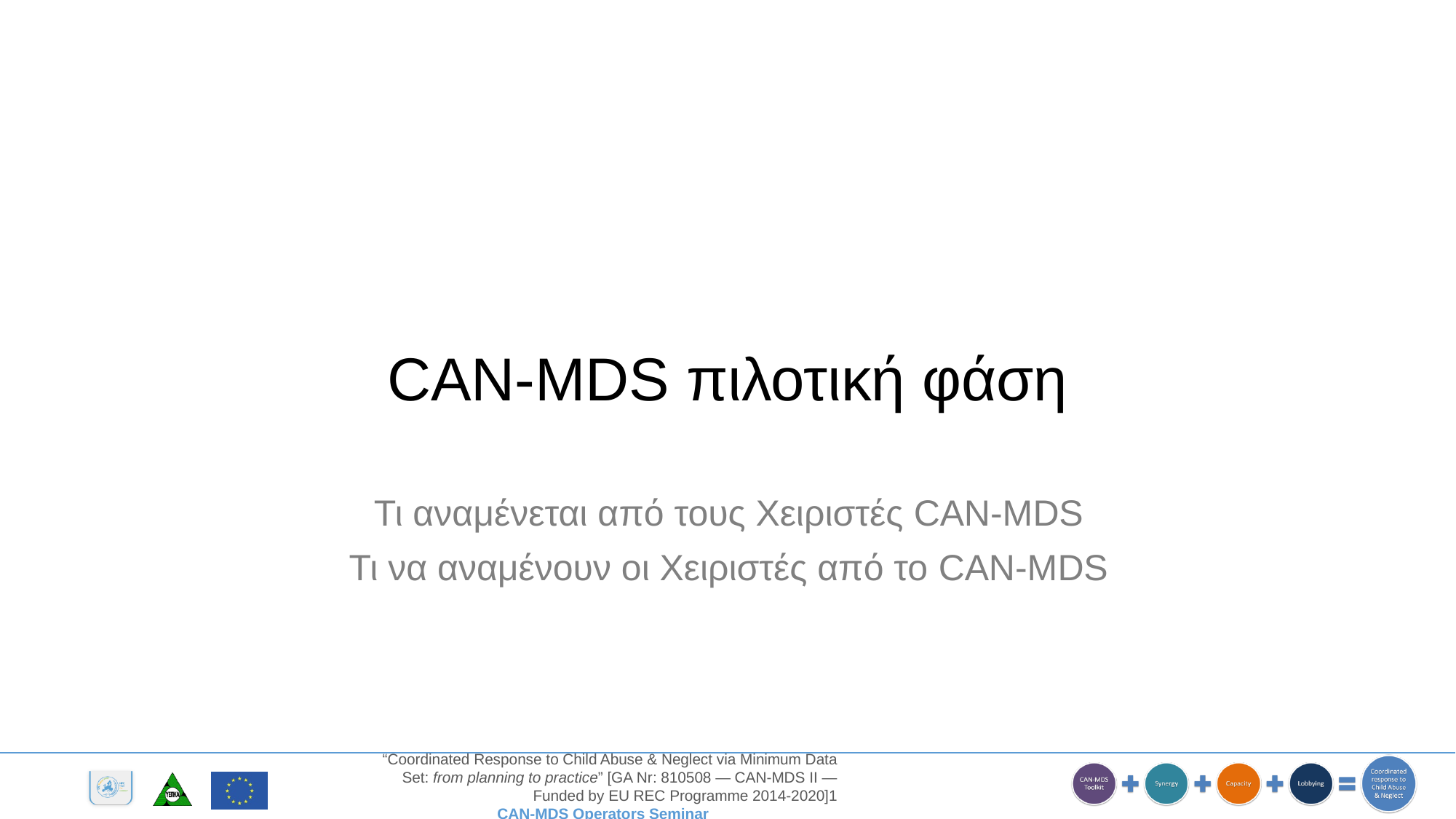

# CAN-MDS πιλοτική φάση

Τι αναμένεται από τους Χειριστές CAN-MDS
Τι να αναμένουν οι Χειριστές από το CAN-MDS